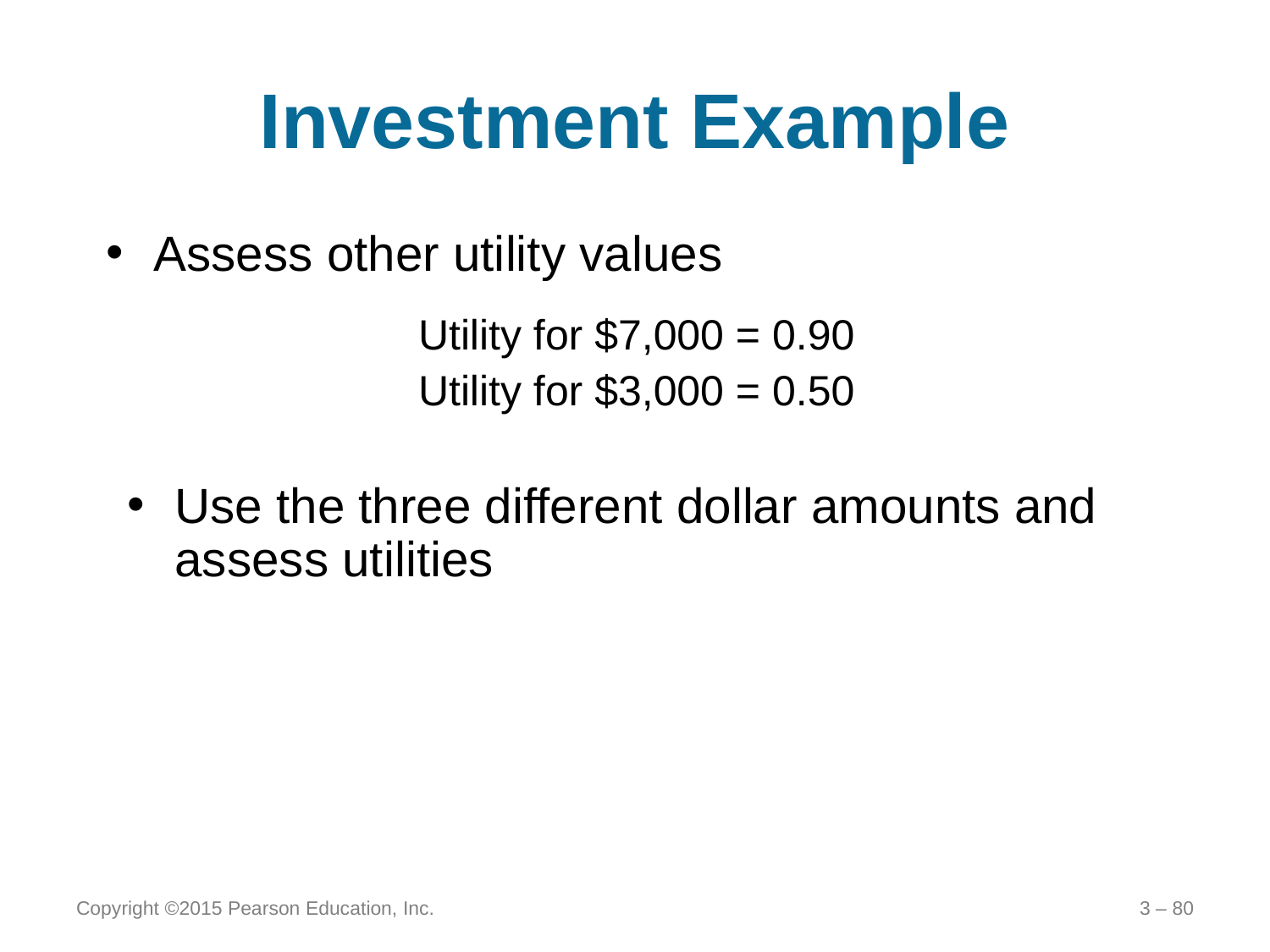

# Investment Example
Assess other utility values
Utility for $7,000 = 0.90
Utility for $3,000 = 0.50

Use the three different dollar amounts and assess utilities
Copyright ©2015 Pearson Education, Inc.
3 – 80